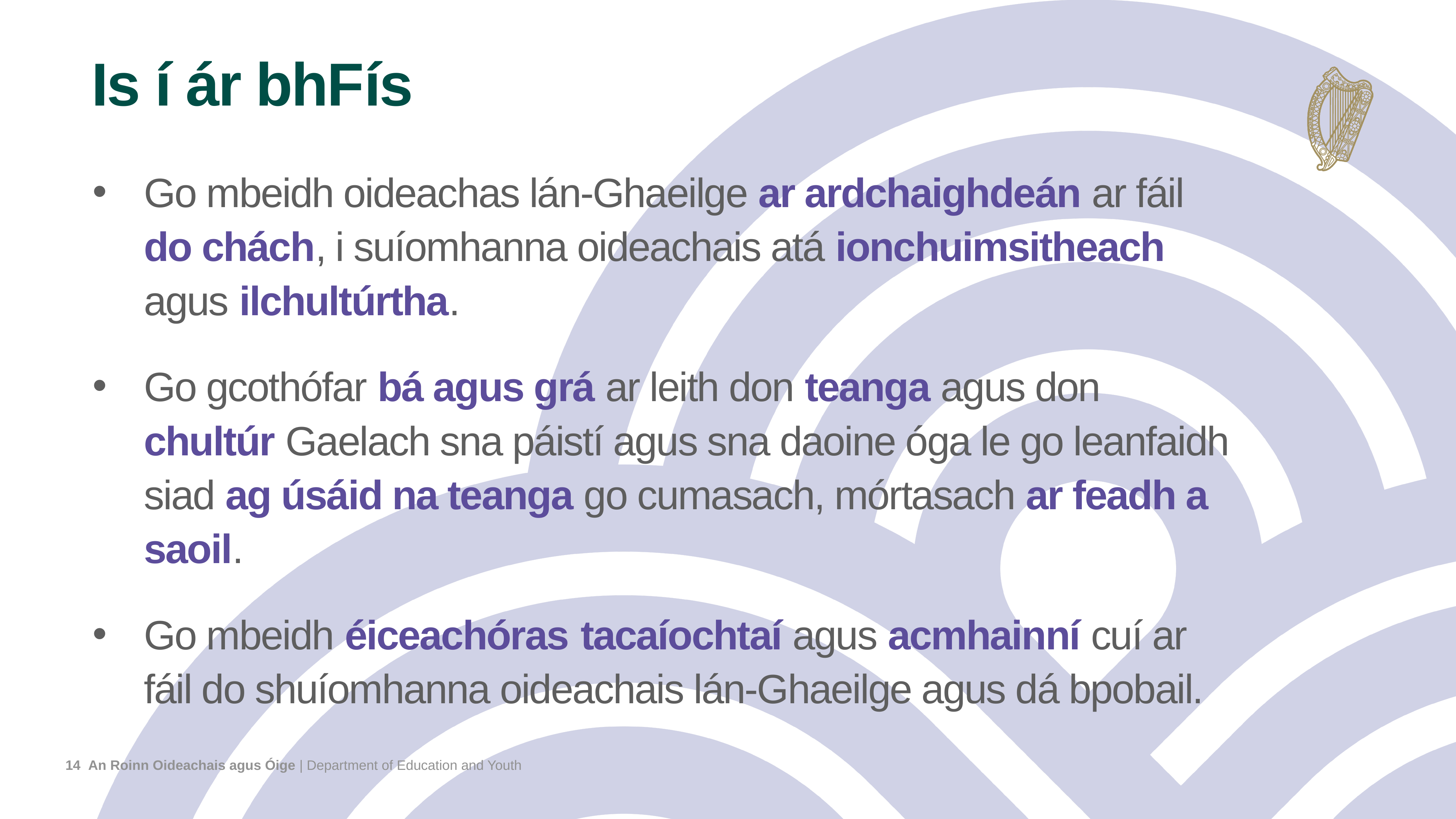

# Is í ár bhFís
Go mbeidh oideachas lán-Ghaeilge ar ardchaighdeán ar fáil do chách, i suíomhanna oideachais atá ionchuimsitheach agus ilchultúrtha.

Go gcothófar bá agus grá ar leith don teanga agus don chultúr Gaelach sna páistí agus sna daoine óga le go leanfaidh siad ag úsáid na teanga go cumasach, mórtasach ar feadh a saoil.

Go mbeidh éiceachóras tacaíochtaí agus acmhainní cuí ar fáil do shuíomhanna oideachais lán-Ghaeilge agus dá bpobail.